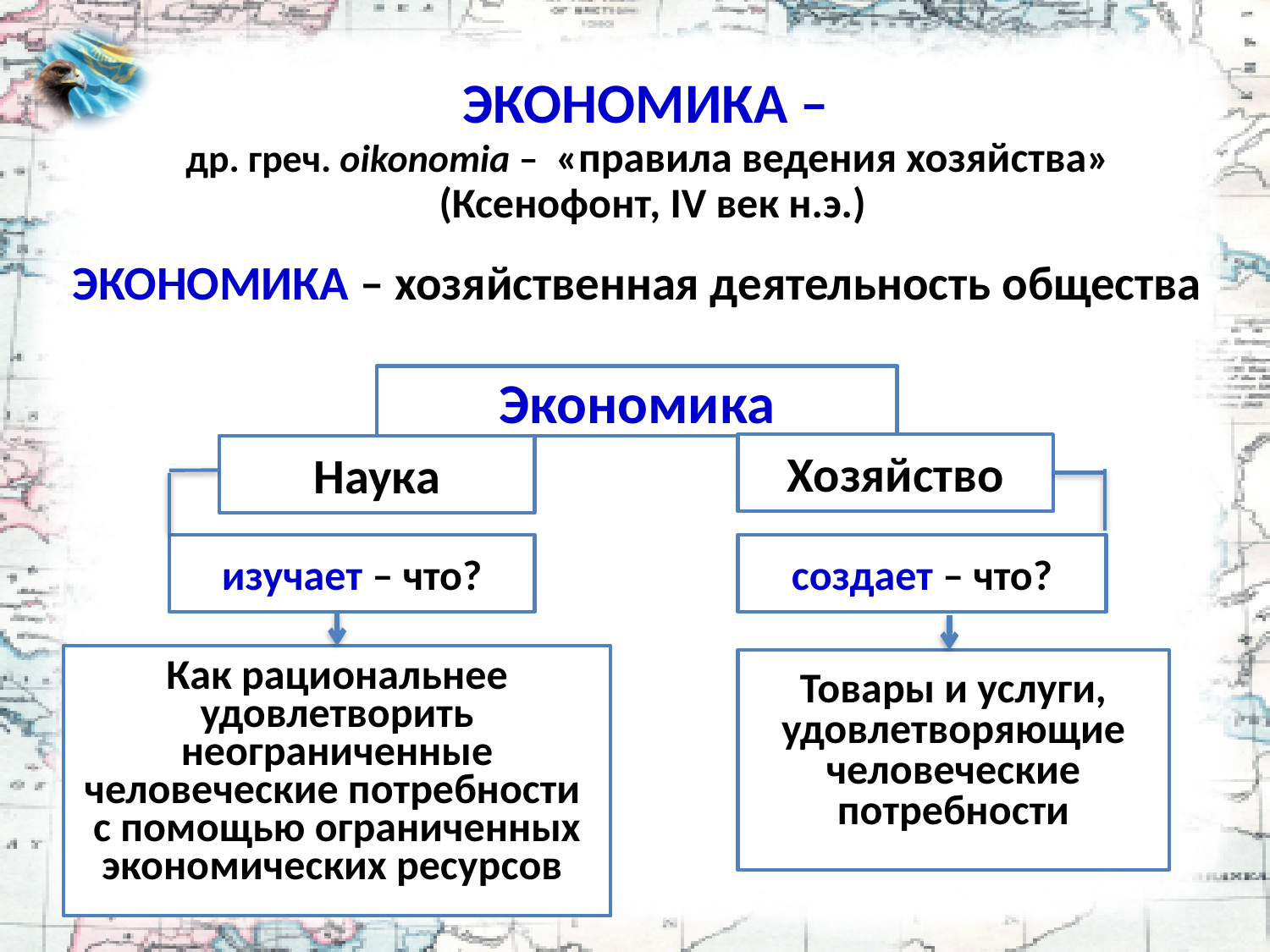

# ЭКОНОМИКА – др. греч. oikonomia –  «правила ведения хозяйства» (Ксенофонт, IV век н.э.)
ЭКОНОМИКА – хозяйственная деятельность общества

Экономика
Хозяйство
Наука
изучает – что?
создает – что?

Как рациональнее удовлетворить неограниченные
человеческие потребности
с помощью ограниченных экономических ресурсов

Товары и услуги, удовлетворяющие человеческие потребности